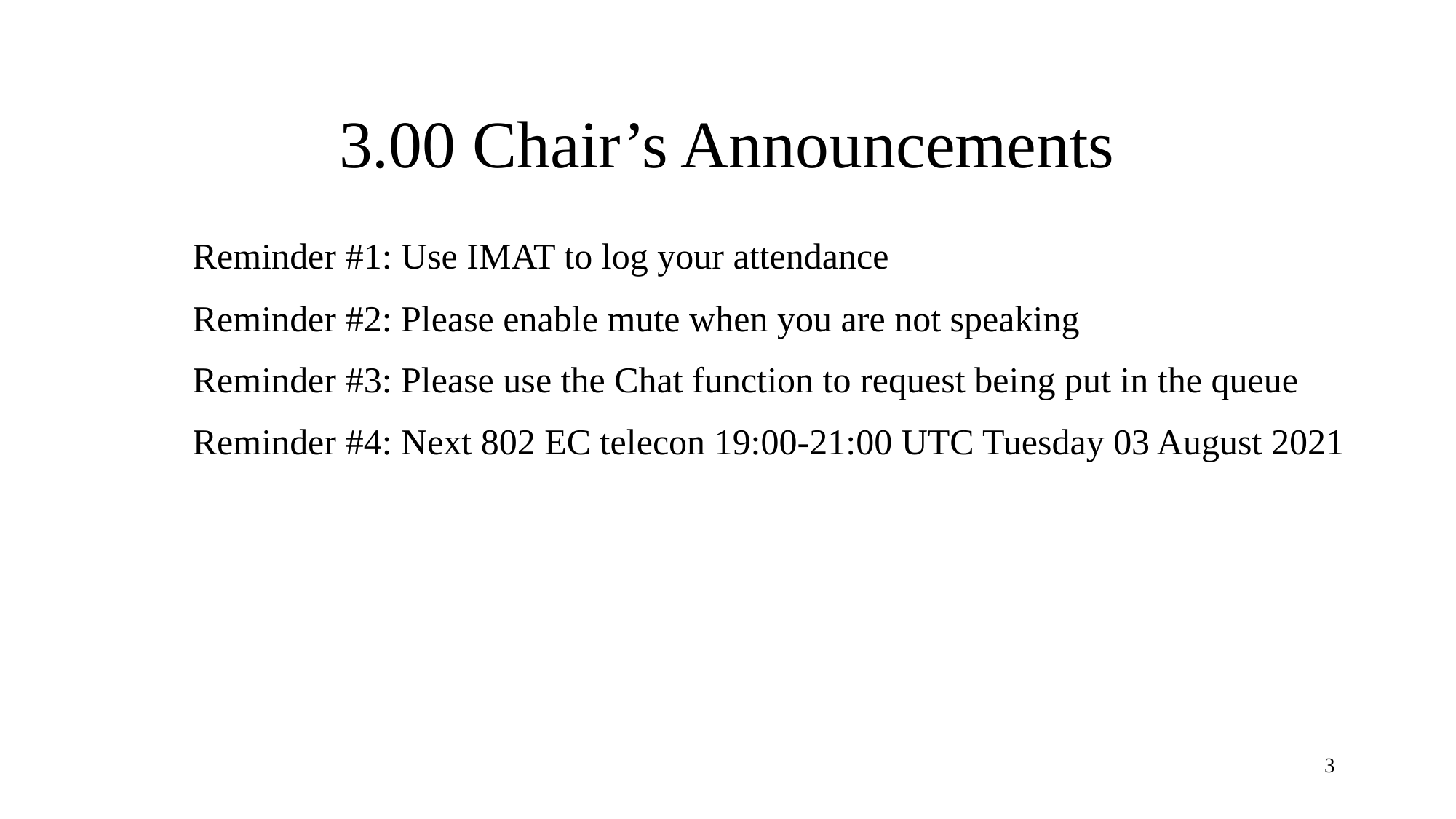

# 3.00 Chair’s Announcements
Reminder #1: Use IMAT to log your attendance
Reminder #2: Please enable mute when you are not speaking
Reminder #3: Please use the Chat function to request being put in the queue
Reminder #4: Next 802 EC telecon 19:00-21:00 UTC Tuesday 03 August 2021
3